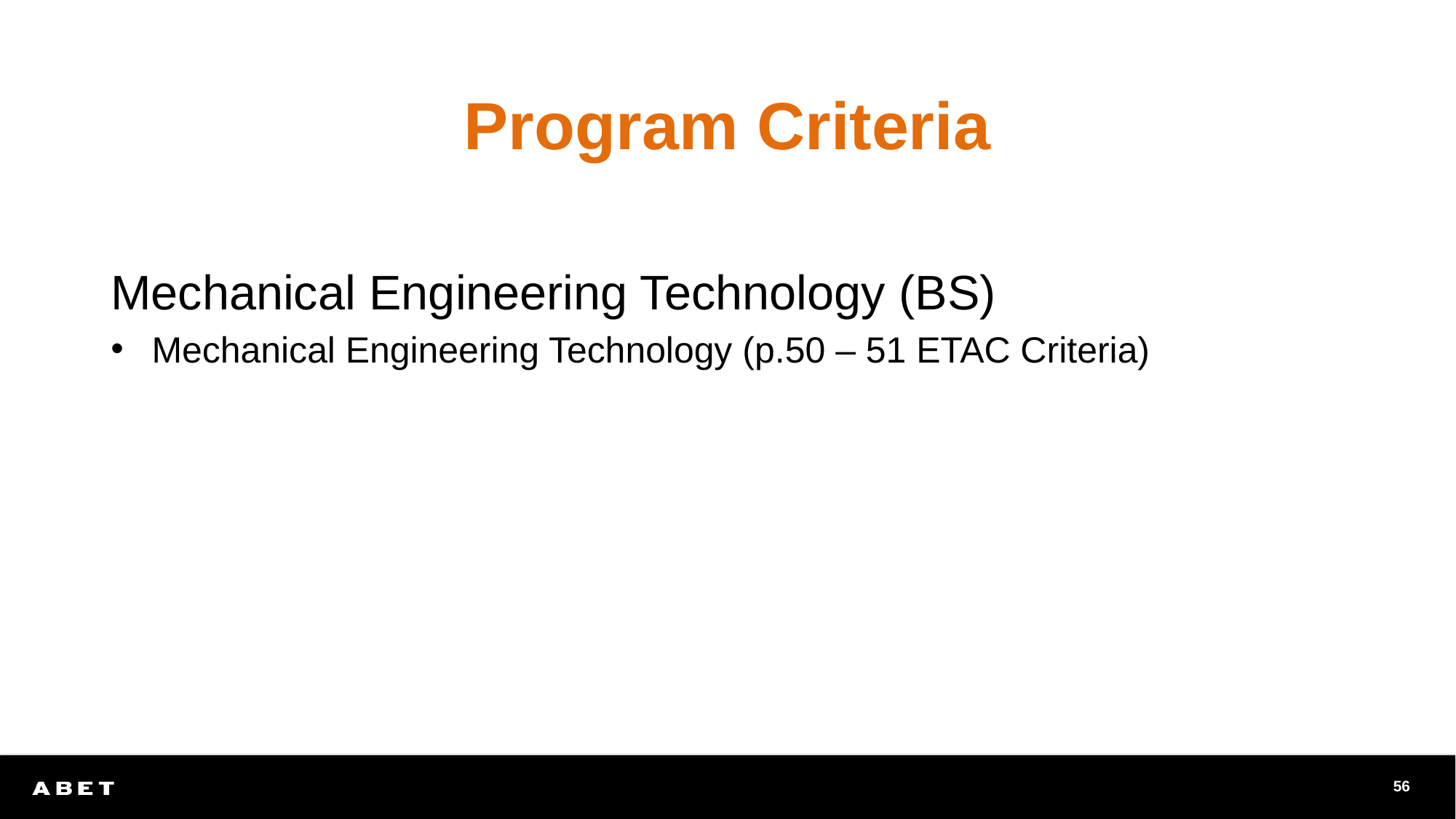

# Program Criteria
Mechanical Engineering Technology (BS)
Mechanical Engineering Technology (p.50 – 51 ETAC Criteria)